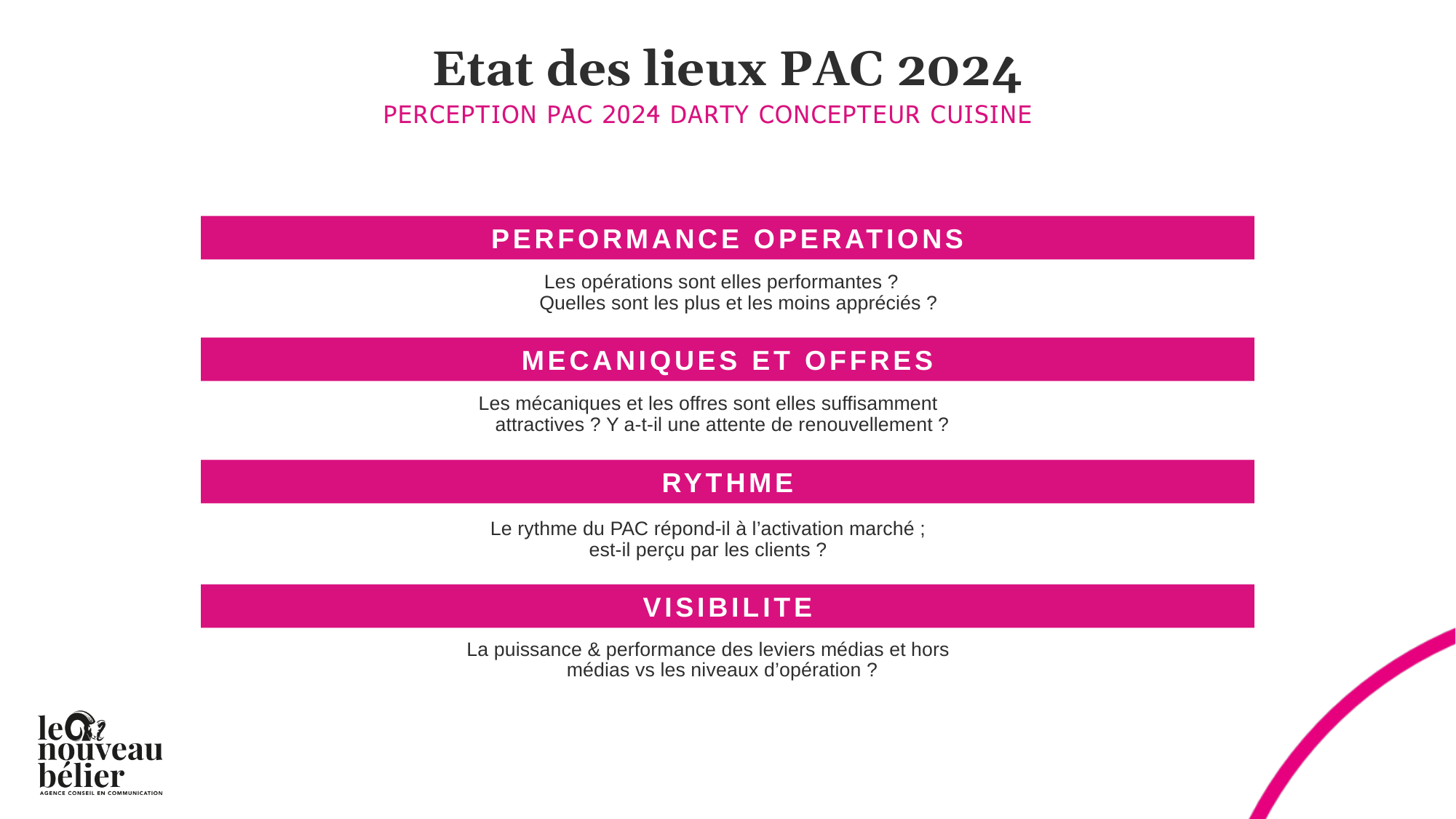

# Etat des lieux PAC 2024
PERCEPTION PAC 2024 DARTY CONCEPTEUR CUISINE
PERFORMANCE OPERATIONS
Les opérations sont elles performantes ?
Quelles sont les plus et les moins appréciés ?
MECANIQUES ET OFFRES
Les mécaniques et les offres sont elles suffisamment attractives ? Y a-t-il une attente de renouvellement ?
RYTHME
Le rythme du PAC répond-il à l’activation marché ;
est-il perçu par les clients ?
VISIBILITE
La puissance & performance des leviers médias et hors médias vs les niveaux d’opération ?